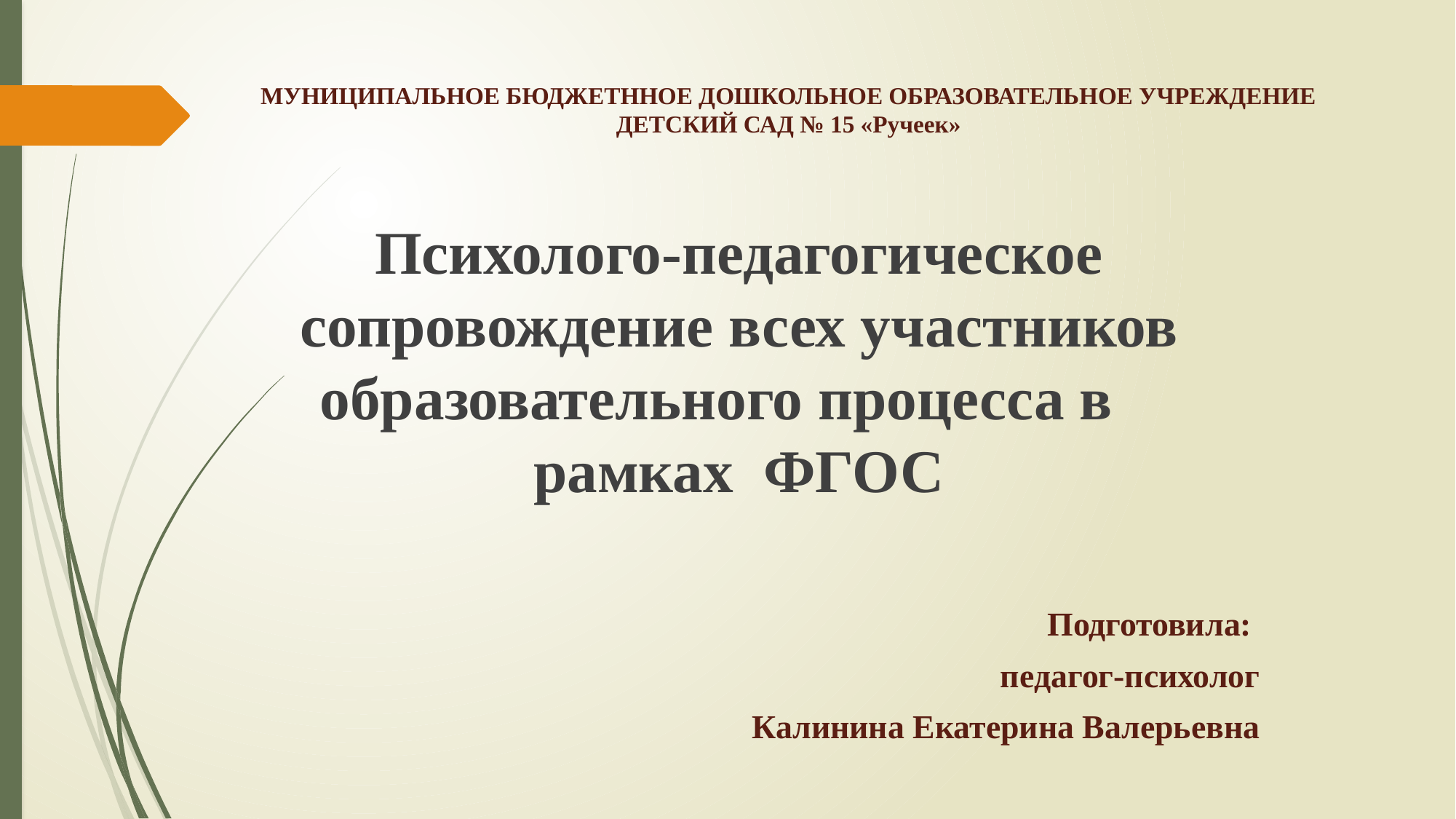

# МУНИЦИПАЛЬНОЕ БЮДЖЕТННОЕ ДОШКОЛЬНОЕ ОБРАЗОВАТЕЛЬНОЕ УЧРЕЖДЕНИЕ ДЕТСКИЙ САД № 15 «Ручеек»
Психолого-педагогическое сопровождение всех участников образовательного процесса в    рамках  ФГОС

Подготовила:
       педагог-психолог
Калинина Екатерина Валерьевна